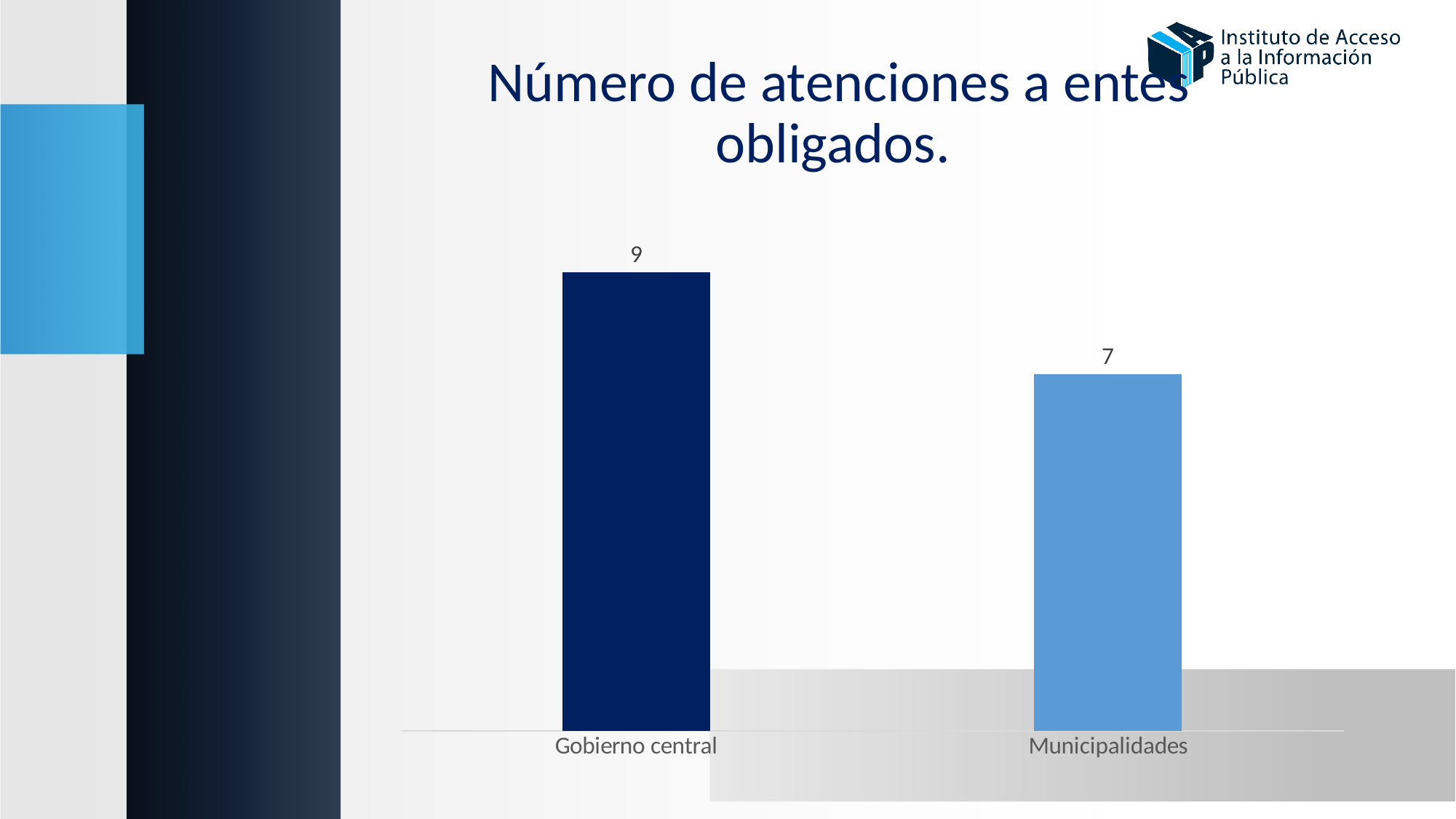

# Número de atenciones a entes obligados.

### Chart

| Category |  |
|---|---|
| Gobierno central | 9.0 |
| Municipalidades | 7.0 |